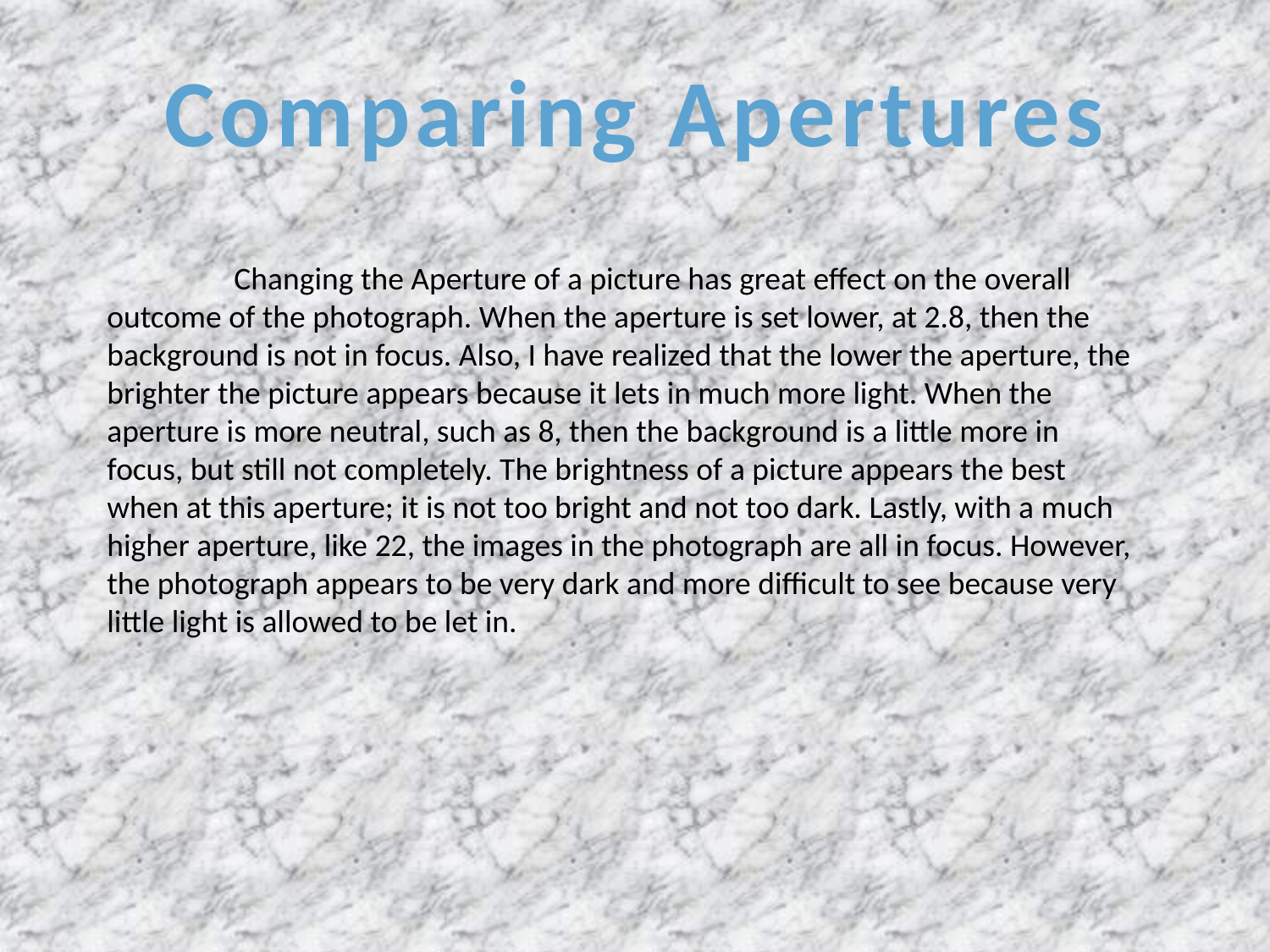

Comparing Apertures
	Changing the Aperture of a picture has great effect on the overall outcome of the photograph. When the aperture is set lower, at 2.8, then the background is not in focus. Also, I have realized that the lower the aperture, the brighter the picture appears because it lets in much more light. When the aperture is more neutral, such as 8, then the background is a little more in focus, but still not completely. The brightness of a picture appears the best when at this aperture; it is not too bright and not too dark. Lastly, with a much higher aperture, like 22, the images in the photograph are all in focus. However, the photograph appears to be very dark and more difficult to see because very little light is allowed to be let in.